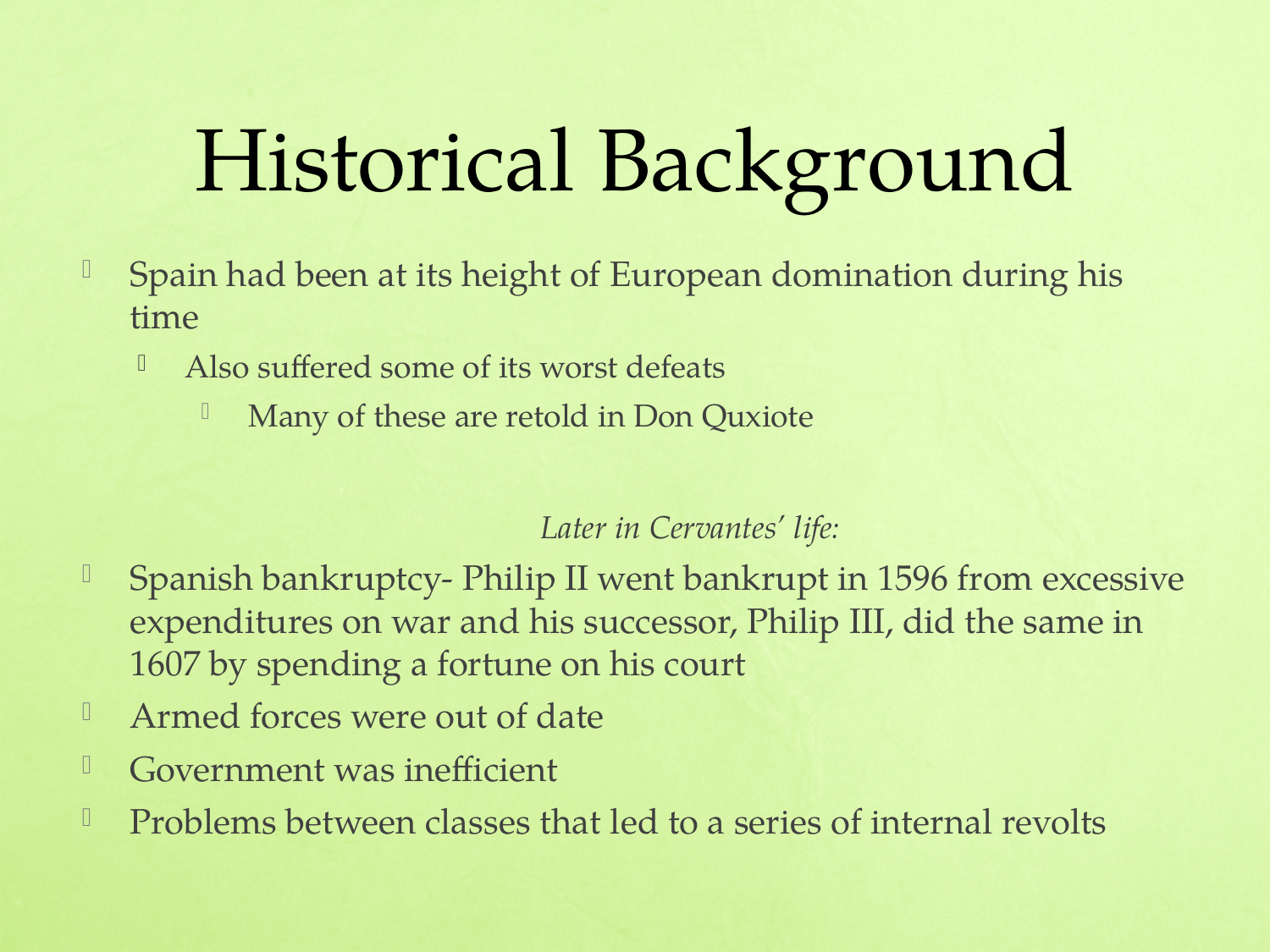

# Historical Background
Spain had been at its height of European domination during his time
Also suffered some of its worst defeats
Many of these are retold in Don Quxiote

Later in Cervantes’ life:
Spanish bankruptcy- Philip II went bankrupt in 1596 from excessive expenditures on war and his successor, Philip III, did the same in 1607 by spending a fortune on his court
Armed forces were out of date
Government was inefficient
Problems between classes that led to a series of internal revolts